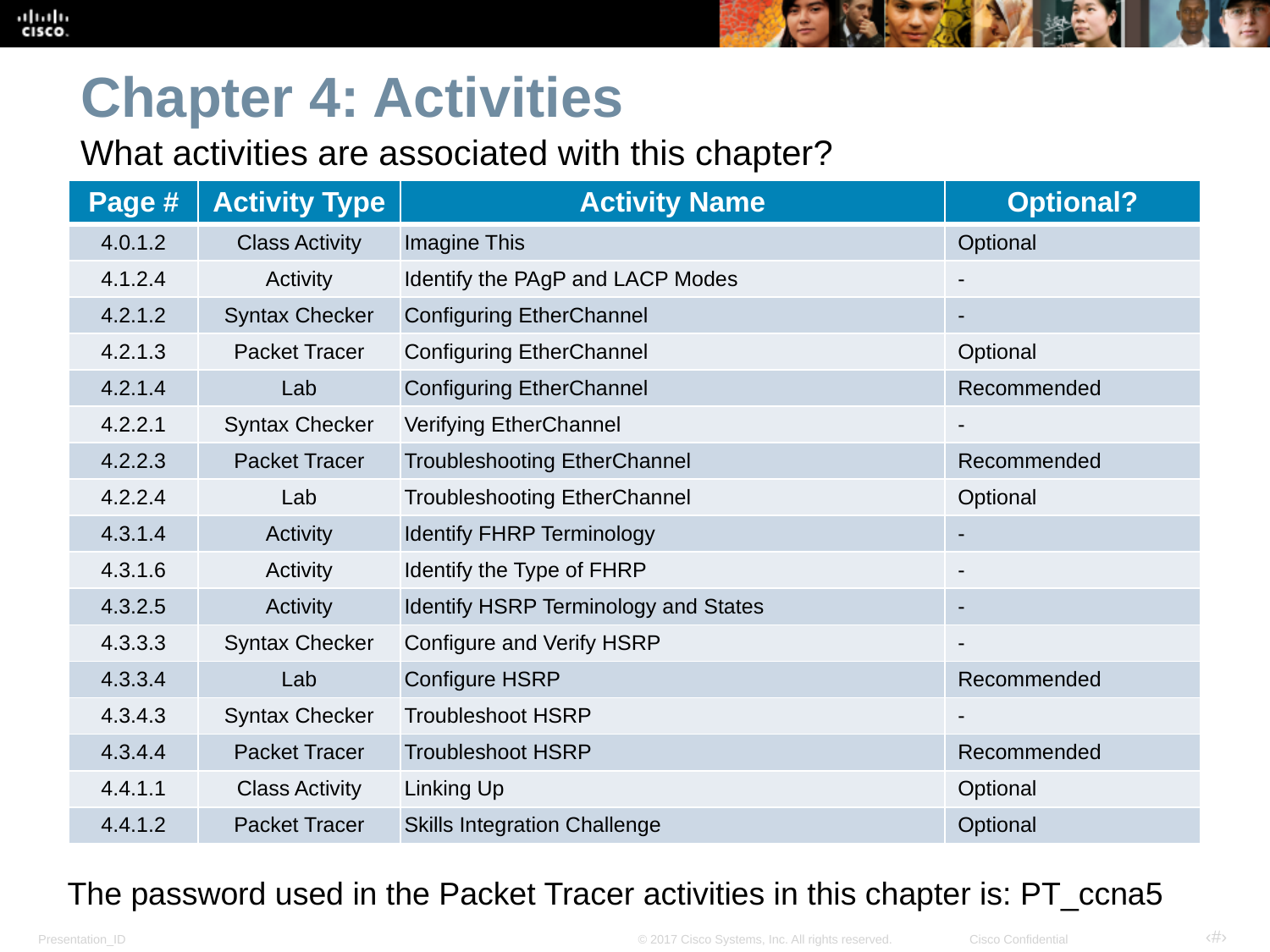

Chapter 4: Activities
What activities are associated with this chapter?

| Page # | Activity Type | Activity Name | Optional? |
| --- | --- | --- | --- |
| 4.0.1.2 | Class Activity | Imagine This | Optional |
| 4.1.2.4 | Activity | Identify the PAgP and LACP Modes | - |
| 4.2.1.2 | Syntax Checker | Configuring EtherChannel | - |
| 4.2.1.3 | Packet Tracer | Configuring EtherChannel | Optional |
| 4.2.1.4 | Lab | Configuring EtherChannel | Recommended |
| 4.2.2.1 | Syntax Checker | Verifying EtherChannel | - |
| 4.2.2.3 | Packet Tracer | Troubleshooting EtherChannel | Recommended |
| 4.2.2.4 | Lab | Troubleshooting EtherChannel | Optional |
| 4.3.1.4 | Activity | Identify FHRP Terminology | - |
| 4.3.1.6 | Activity | Identify the Type of FHRP | - |
| 4.3.2.5 | Activity | Identify HSRP Terminology and States | - |
| 4.3.3.3 | Syntax Checker | Configure and Verify HSRP | - |
| 4.3.3.4 | Lab | Configure HSRP | Recommended |
| 4.3.4.3 | Syntax Checker | Troubleshoot HSRP | - |
| 4.3.4.4 | Packet Tracer | Troubleshoot HSRP | Recommended |
| 4.4.1.1 | Class Activity | Linking Up | Optional |
| 4.4.1.2 | Packet Tracer | Skills Integration Challenge | Optional |
The password used in the Packet Tracer activities in this chapter is: PT_ccna5